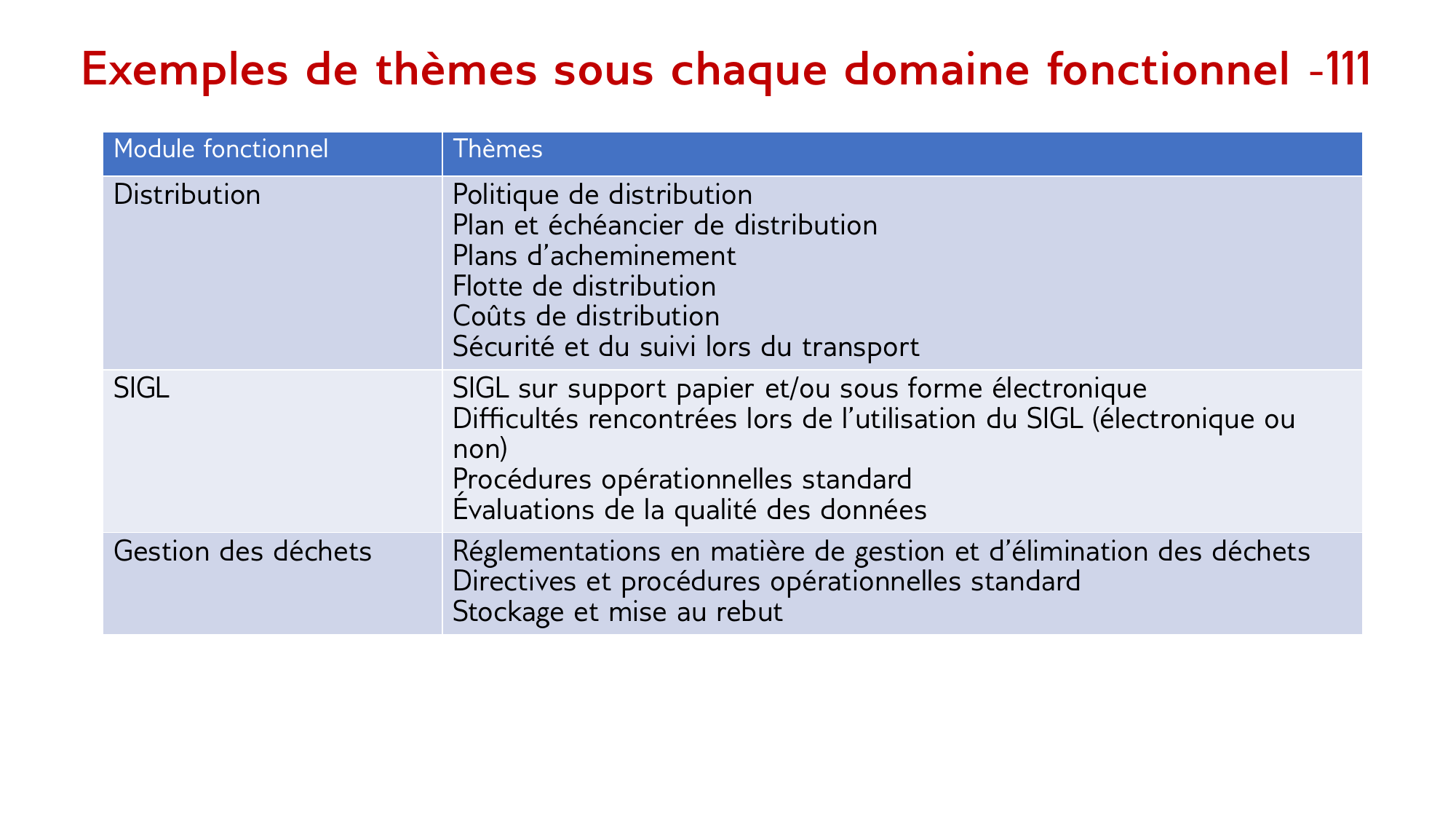

# Exemples de thèmes sous chaque domaine fonctionnel -111
| Module fonctionnel | Thèmes |
| --- | --- |
| Distribution | Politique de distribution Plan et échéancier de distribution Plans d’acheminement Flotte de distribution Coûts de distribution Sécurité et du suivi lors du transport |
| SIGL | SIGL sur support papier et/ou sous forme électronique Difficultés rencontrées lors de l’utilisation du SIGL (électronique ou non) Procédures opérationnelles standard Évaluations de la qualité des données |
| Gestion des déchets | Réglementations en matière de gestion et d’élimination des déchets Directives et procédures opérationnelles standard Stockage et mise au rebut |